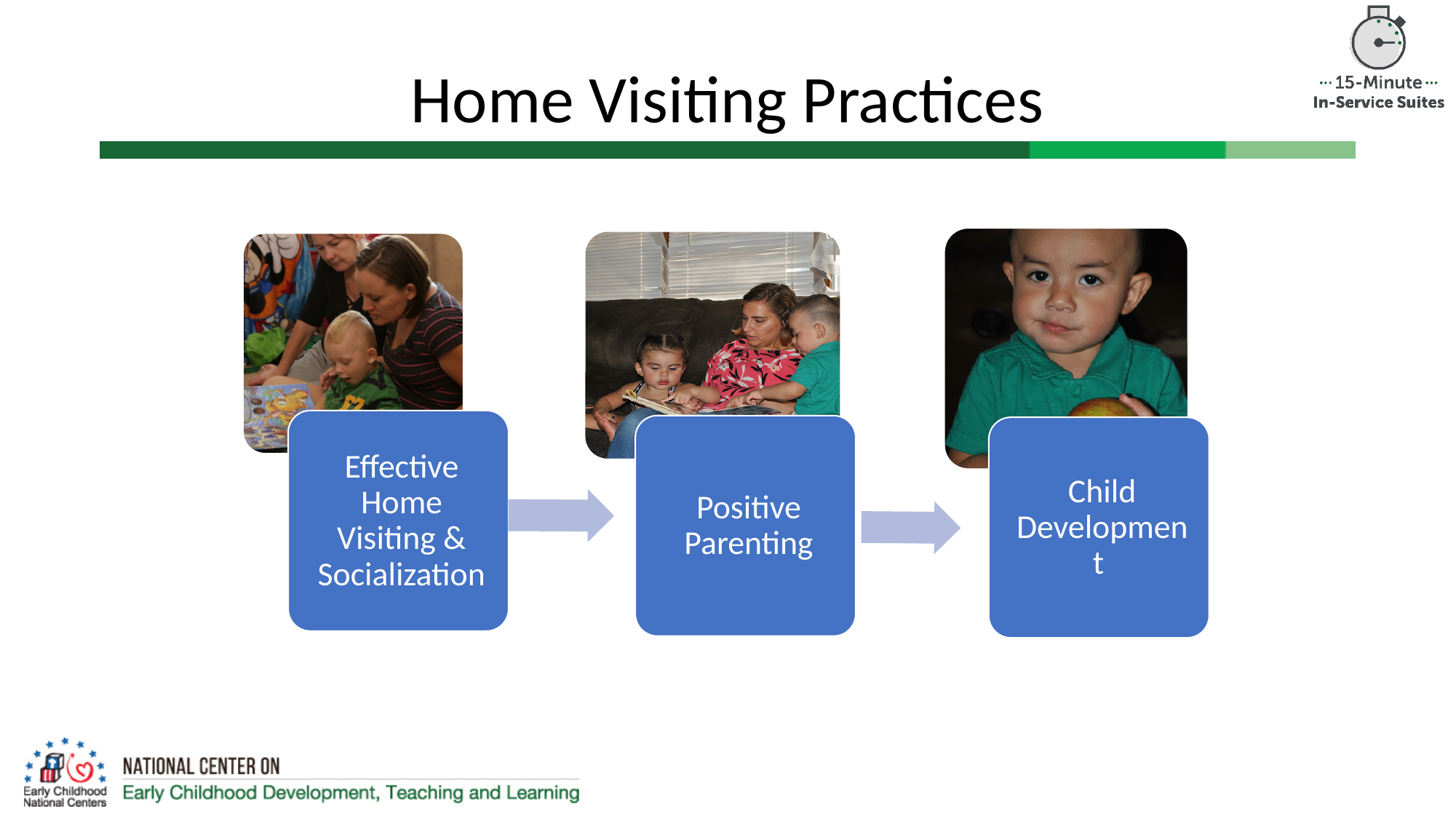

# Home Visiting Practices
Effective Home Visiting & Socialization

Positive Parenting

Child Development